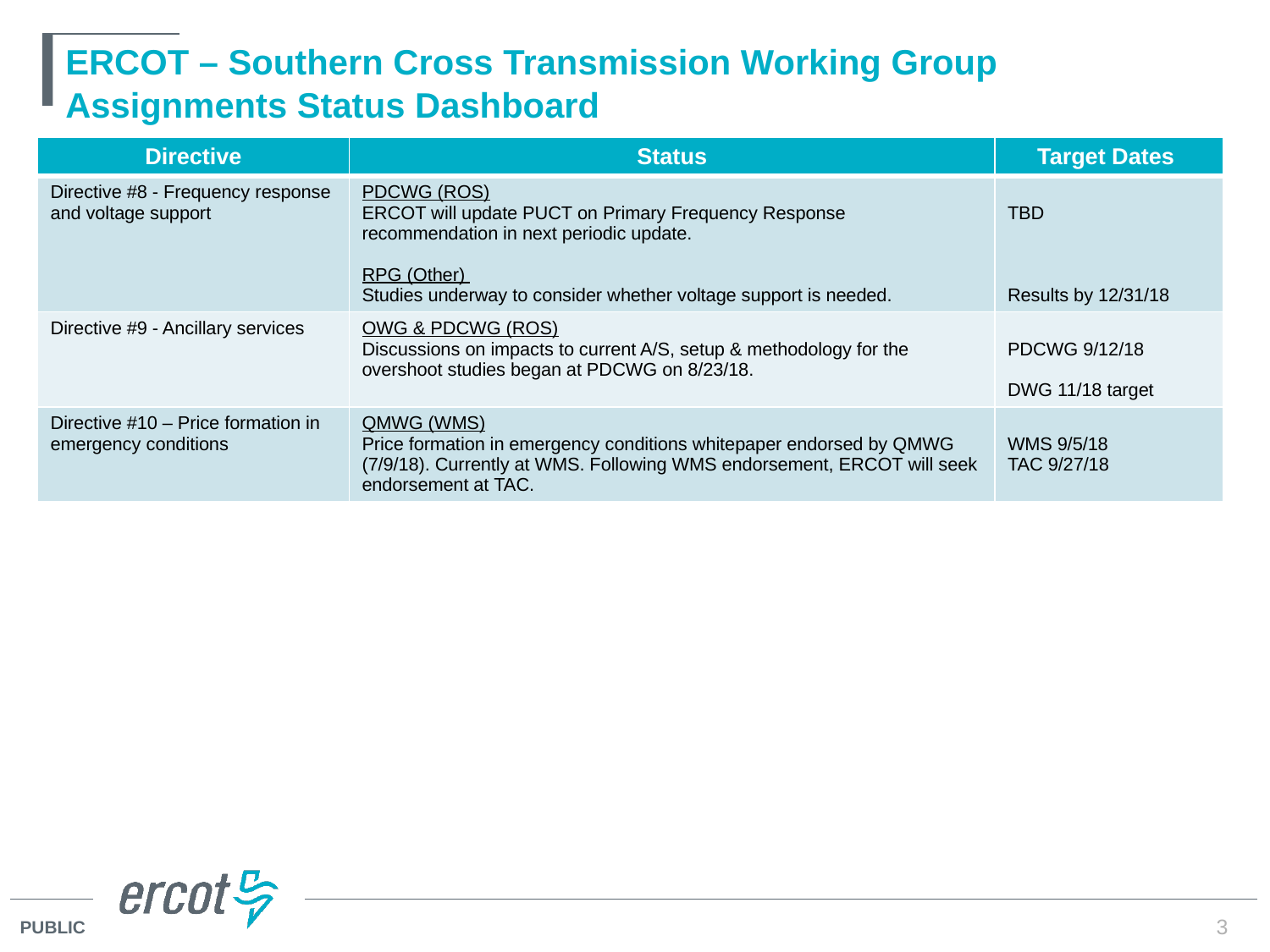

# ERCOT – Southern Cross Transmission Working Group Assignments Status Dashboard
| Directive | Status | Target Dates |
| --- | --- | --- |
| Directive #8 - Frequency response and voltage support | PDCWG (ROS) ERCOT will update PUCT on Primary Frequency Response recommendation in next periodic update. RPG (Other) Studies underway to consider whether voltage support is needed. | TBD Results by 12/31/18 |
| Directive #9 - Ancillary services | OWG & PDCWG (ROS) Discussions on impacts to current A/S, setup & methodology for the overshoot studies began at PDCWG on 8/23/18. | PDCWG 9/12/18 DWG 11/18 target |
| Directive #10 – Price formation in emergency conditions | QMWG (WMS) Price formation in emergency conditions whitepaper endorsed by QMWG (7/9/18). Currently at WMS. Following WMS endorsement, ERCOT will seek endorsement at TAC. | WMS 9/5/18 TAC 9/27/18 |
3